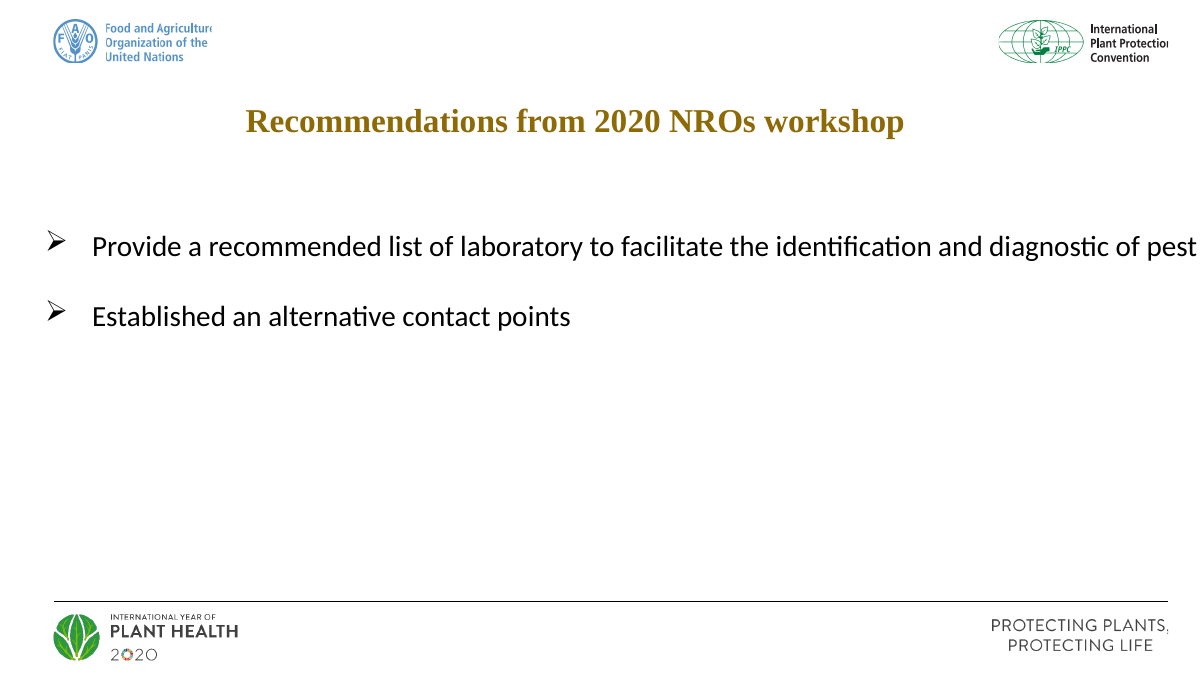

Recommendations from 2020 NROs workshop
Provide a recommended list of laboratory to facilitate the identification and diagnostic of pest

Established an alternative contact points